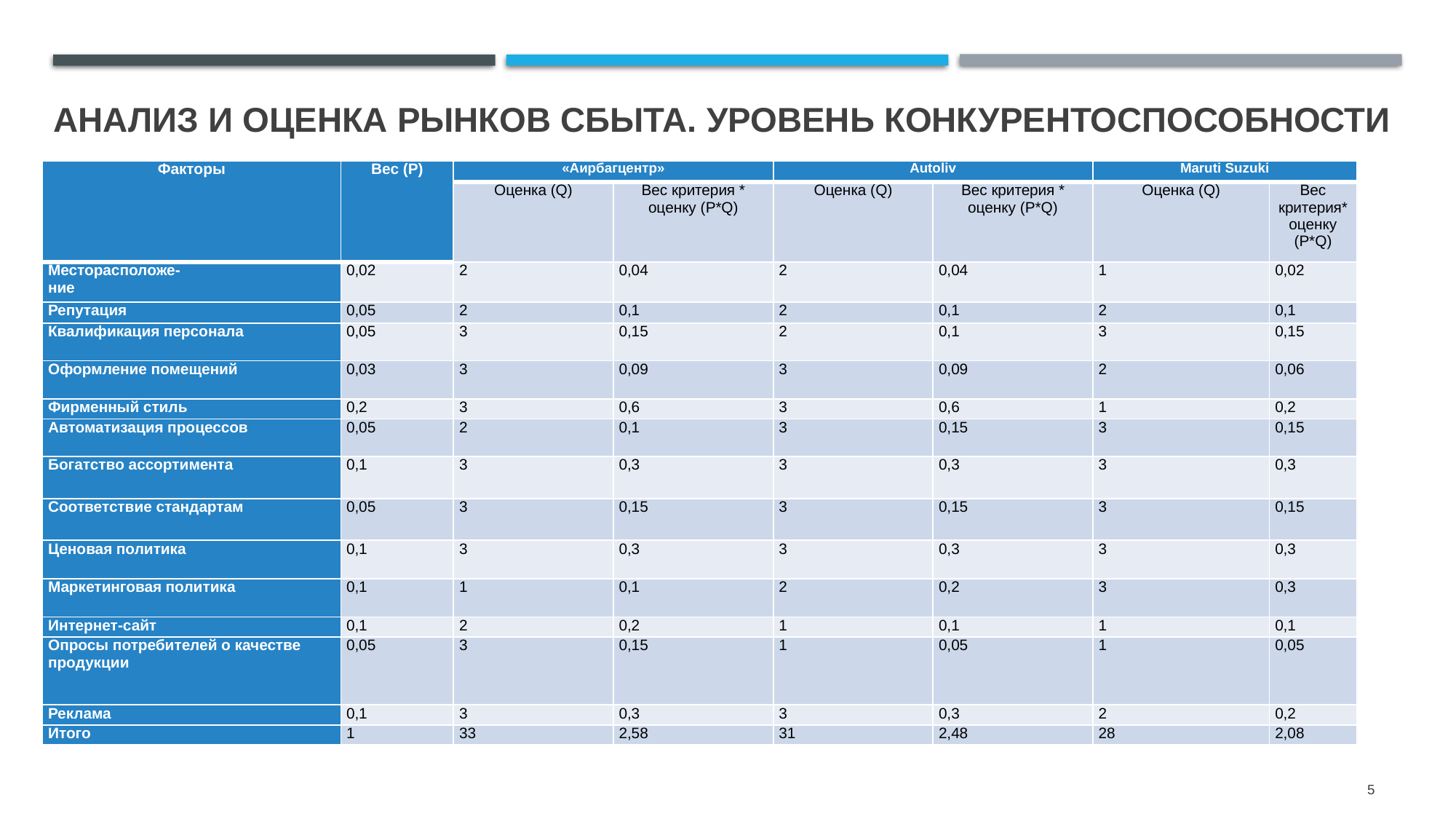

# АНАЛИЗ И ОЦЕНКА РЫНКОВ СБЫТА. УРОВЕНЬ КОНКУРЕНТОСПОСОБНОСТИ
| Факторы | Вес (P) | «Аирбагцентр» |  | Autoliv |  | Maruti Suzuki |  |
| --- | --- | --- | --- | --- | --- | --- | --- |
|  |  | Оценка (Q) | Вес критерия \* оценку (P\*Q) | Оценка (Q) | Вес критерия \* оценку (P\*Q) | Оценка (Q) | Вес критерия\* оценку (P\*Q) |
| Месторасположе- ние | 0,02 | 2 | 0,04 | 2 | 0,04 | 1 | 0,02 |
| Репутация | 0,05 | 2 | 0,1 | 2 | 0,1 | 2 | 0,1 |
| Квалификация персонала | 0,05 | 3 | 0,15 | 2 | 0,1 | 3 | 0,15 |
| Оформление помещений | 0,03 | 3 | 0,09 | 3 | 0,09 | 2 | 0,06 |
| Фирменный стиль | 0,2 | 3 | 0,6 | 3 | 0,6 | 1 | 0,2 |
| Автоматизация процессов | 0,05 | 2 | 0,1 | 3 | 0,15 | 3 | 0,15 |
| Богатство ассортимента | 0,1 | 3 | 0,3 | 3 | 0,3 | 3 | 0,3 |
| Соответствие стандартам | 0,05 | 3 | 0,15 | 3 | 0,15 | 3 | 0,15 |
| Ценовая политика | 0,1 | 3 | 0,3 | 3 | 0,3 | 3 | 0,3 |
| Маркетинговая политика | 0,1 | 1 | 0,1 | 2 | 0,2 | 3 | 0,3 |
| Интернет-сайт | 0,1 | 2 | 0,2 | 1 | 0,1 | 1 | 0,1 |
| Опросы потребителей о качестве продукции | 0,05 | 3 | 0,15 | 1 | 0,05 | 1 | 0,05 |
| Реклама | 0,1 | 3 | 0,3 | 3 | 0,3 | 2 | 0,2 |
| Итого | 1 | 33 | 2,58 | 31 | 2,48 | 28 | 2,08 |
5